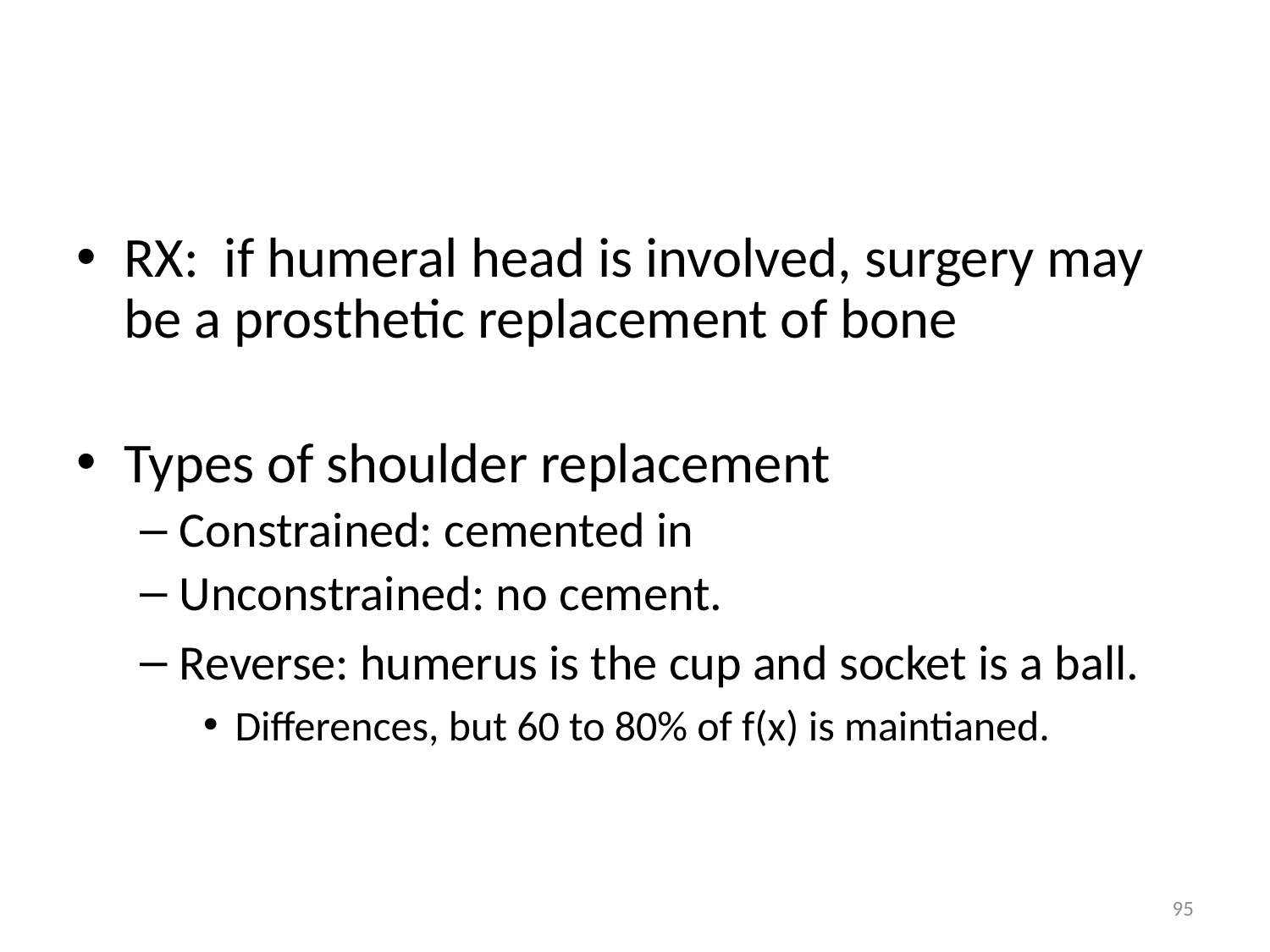

#
RX:  if humeral head is involved, surgery may be a prosthetic replacement of bone

Types of shoulder replacement
Constrained: cemented in
Unconstrained: no cement.
Reverse: humerus is the cup and socket is a ball.
Differences, but 60 to 80% of f(x) is maintianed.
95